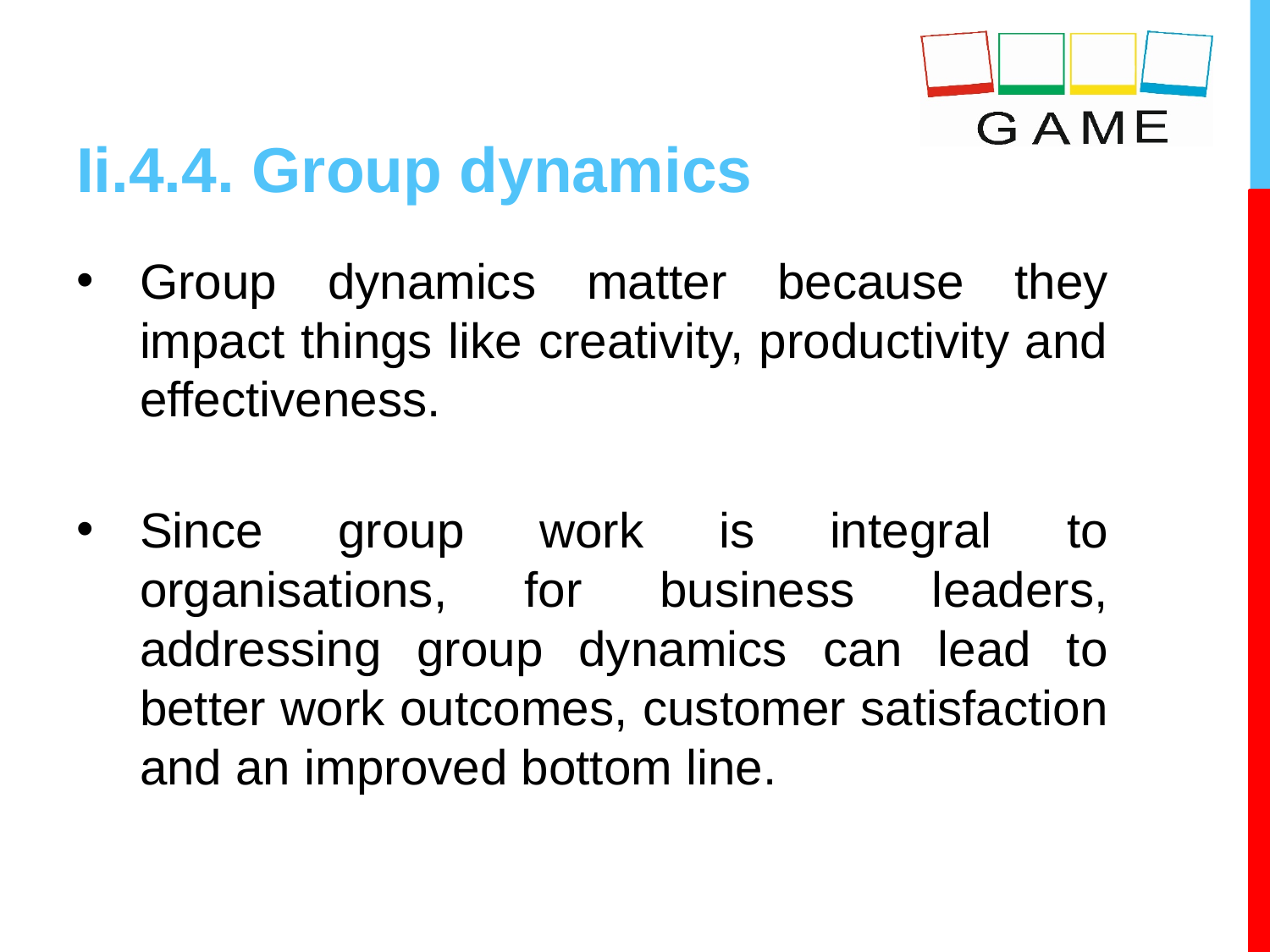

# Ii.4.4. Group dynamics
Group dynamics matter because they impact things like creativity, productivity and effectiveness.

Since group work is integral to organisations, for business leaders, addressing group dynamics can lead to better work outcomes, customer satisfaction and an improved bottom line.